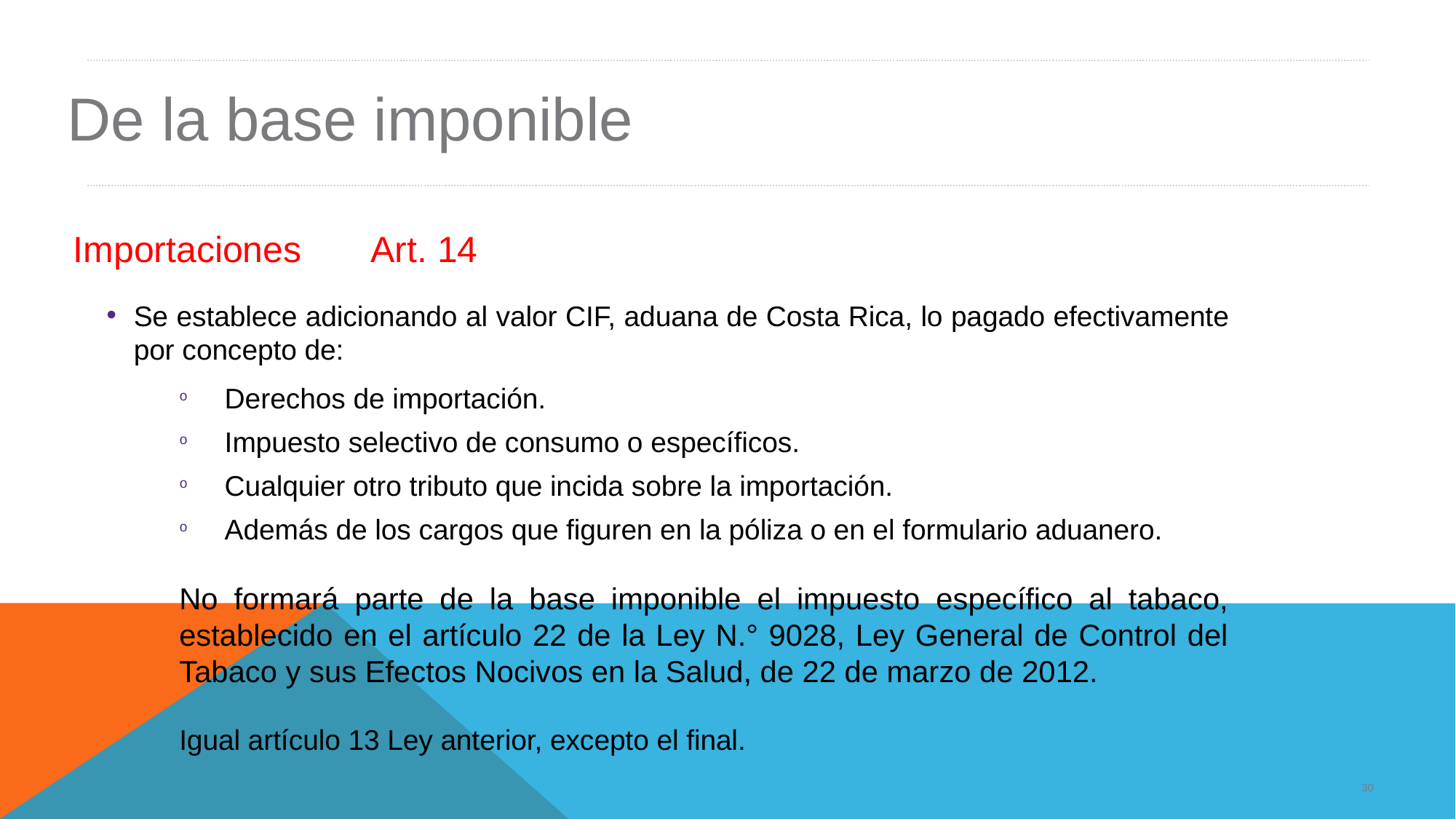

De la base imponible
Importaciones       Art. 14

Se establece adicionando al valor CIF, aduana de Costa Rica, lo pagado efectivamente por concepto de:

Derechos de importación.

Impuesto selectivo de consumo o específicos.

Cualquier otro tributo que incida sobre la importación.

Además de los cargos que figuren en la póliza o en el formulario aduanero.

No formará parte de la base imponible el impuesto específico al tabaco, establecido en el artículo 22 de la Ley N.° 9028, Ley General de Control del Tabaco y sus Efectos Nocivos en la Salud, de 22 de marzo de 2012.

Igual artículo 13 Ley anterior, excepto el final.